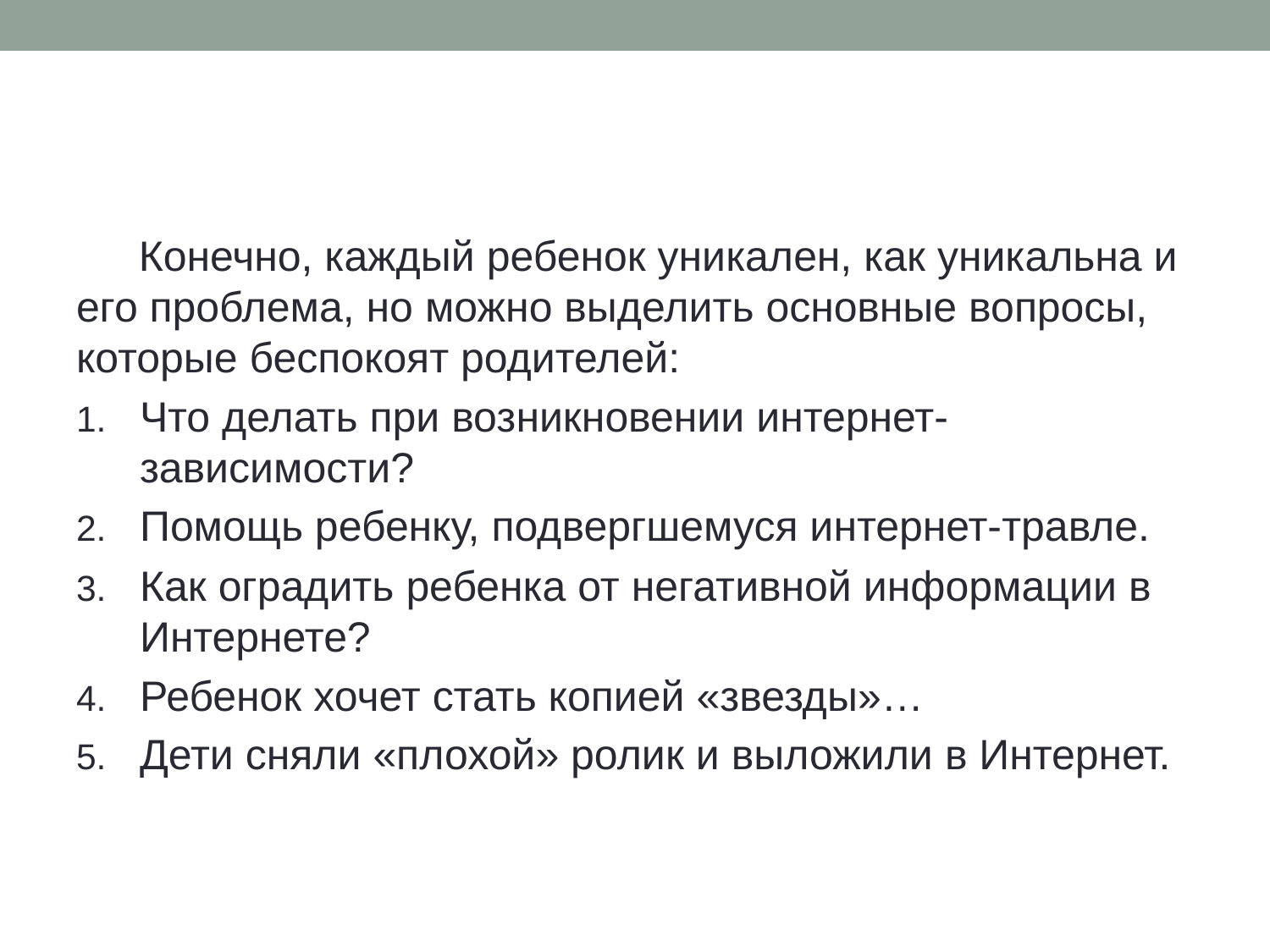

#
Конечно, каждый ребенок уникален, как уникальна и его проблема, но можно выделить основные вопросы, которые беспокоят родителей:
Что делать при возникновении интернет-зависимости?
Помощь ребенку, подвергшемуся интернет-травле.
Как оградить ребенка от негативной информации в Интернете?
Ребенок хочет стать копией «звезды»…
Дети сняли «плохой» ролик и выложили в Интернет.